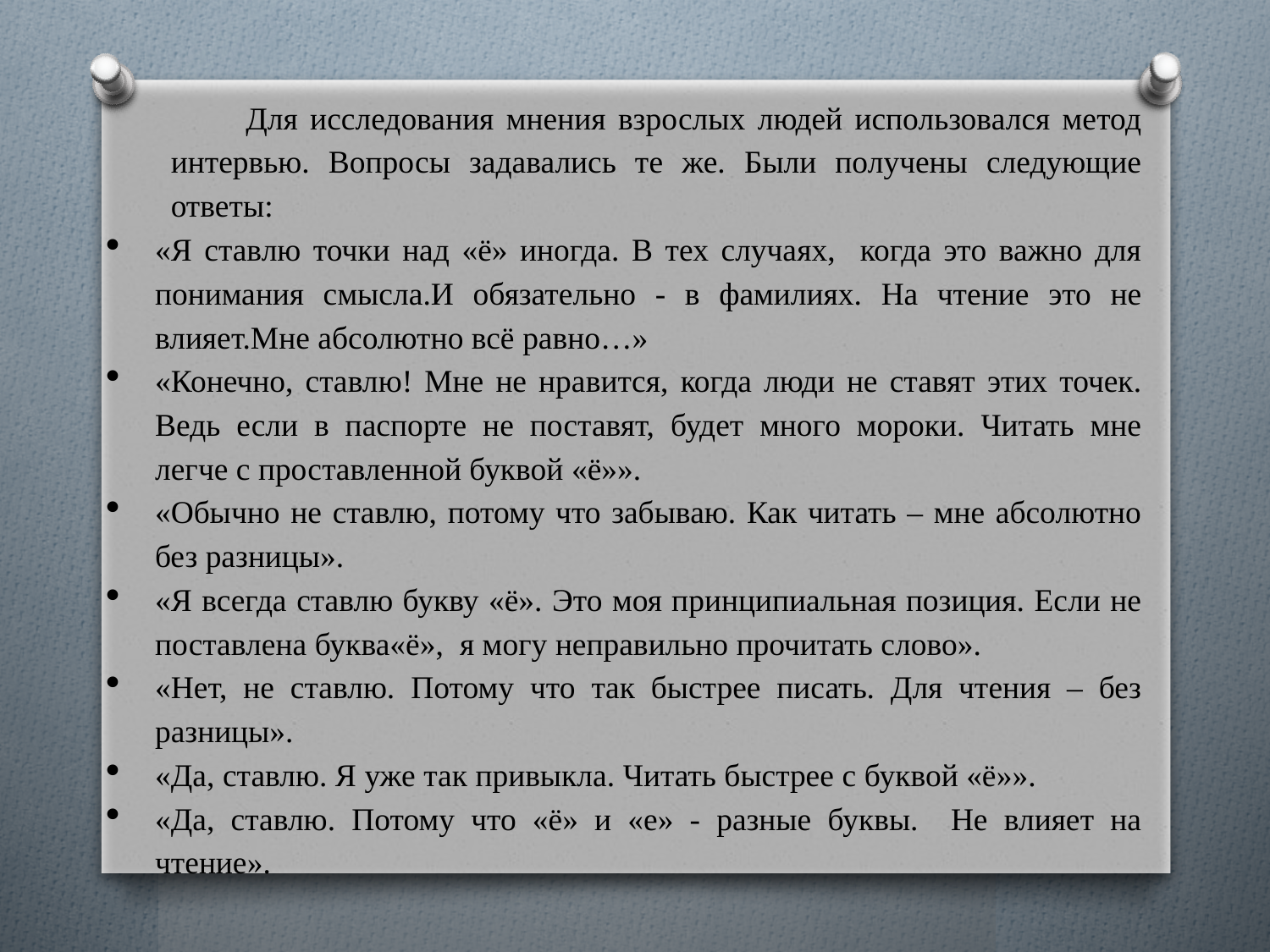

Для исследования мнения взрослых людей использовался метод интервью. Вопросы задавались те же. Были получены следующие ответы:
«Я ставлю точки над «ё» иногда. В тех случаях,  когда это важно для понимания смысла.И обязательно - в фамилиях. На чтение это не влияет.Мне абсолютно всё равно…»
«Конечно, ставлю! Мне не нравится, когда люди не ставят этих точек. Ведь если в паспорте не поставят, будет много мороки. Читать мне легче с проставленной буквой «ё»».
«Обычно не ставлю, потому что забываю. Как читать – мне абсолютно без разницы».
«Я всегда ставлю букву «ё». Это моя принципиальная позиция. Если не поставлена буква«ё»,  я могу неправильно прочитать слово».
«Нет, не ставлю. Потому что так быстрее писать. Для чтения – без разницы».
«Да, ставлю. Я уже так привыкла. Читать быстрее с буквой «ё»».
«Да, ставлю. Потому что «ё» и «е» - разные буквы.  Не влияет на чтение».